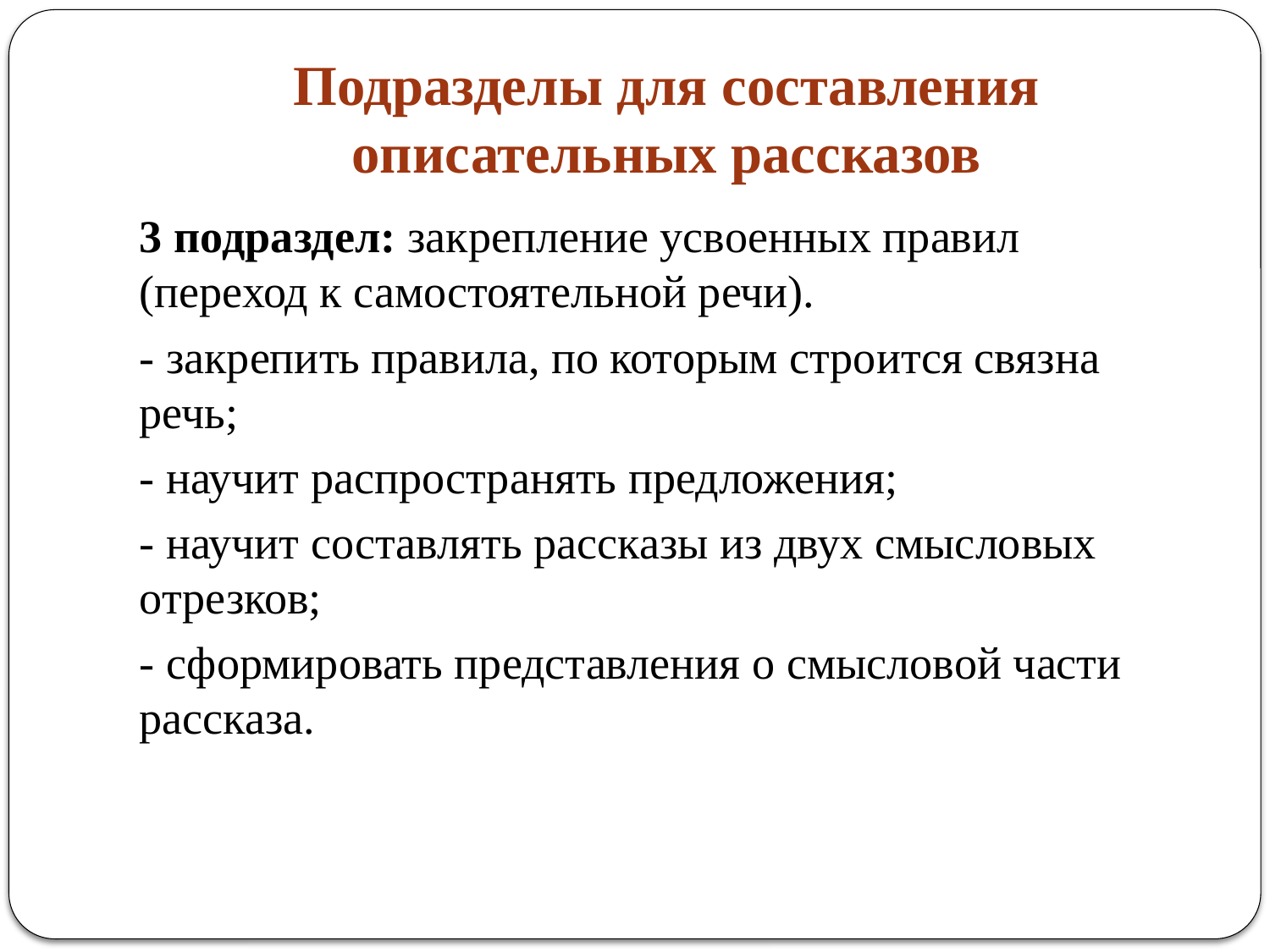

# Подразделы для составления описательных рассказов
3 подраздел: закрепление усвоенных правил (переход к самостоятельной речи).
- закрепить правила, по которым строится связна речь;
- научит распространять предложения;
- научит составлять рассказы из двух смысловых отрезков;
- сформировать представления о смысловой части рассказа.